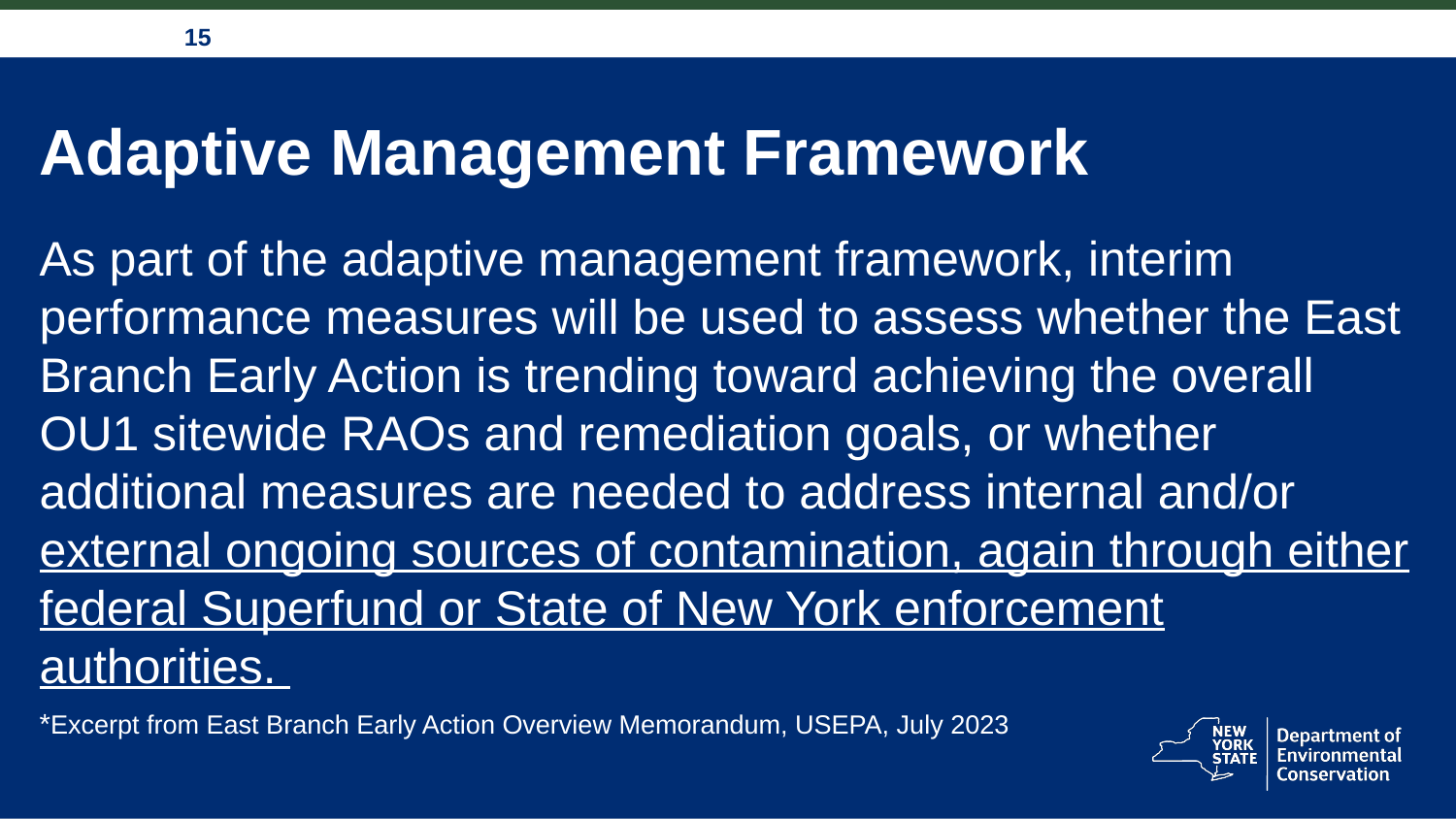

# Adaptive Management Framework
As part of the adaptive management framework, interim performance measures will be used to assess whether the East Branch Early Action is trending toward achieving the overall OU1 sitewide RAOs and remediation goals, or whether additional measures are needed to address internal and/or external ongoing sources of contamination, again through either federal Superfund or State of New York enforcement authorities.
*Excerpt from East Branch Early Action Overview Memorandum, USEPA, July 2023